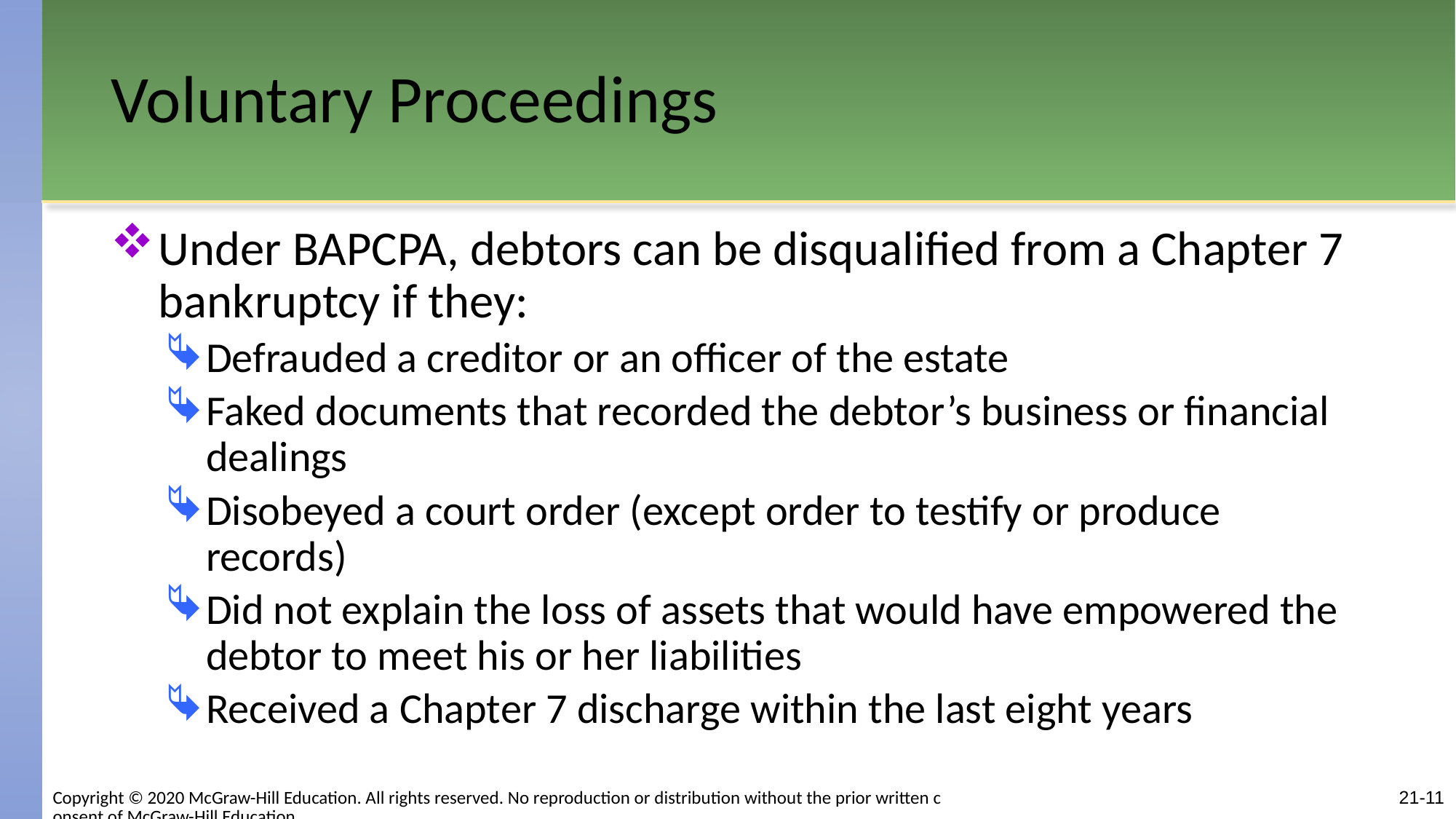

# Voluntary Proceedings
Under BAPCPA, debtors can be disqualified from a Chapter 7 bankruptcy if they:
Defrauded a creditor or an officer of the estate
Faked documents that recorded the debtor’s business or financial dealings
Disobeyed a court order (except order to testify or produce records)
Did not explain the loss of assets that would have empowered the debtor to meet his or her liabilities
Received a Chapter 7 discharge within the last eight years
21-11
Copyright © 2020 McGraw-Hill Education. All rights reserved. No reproduction or distribution without the prior written consent of McGraw-Hill Education.